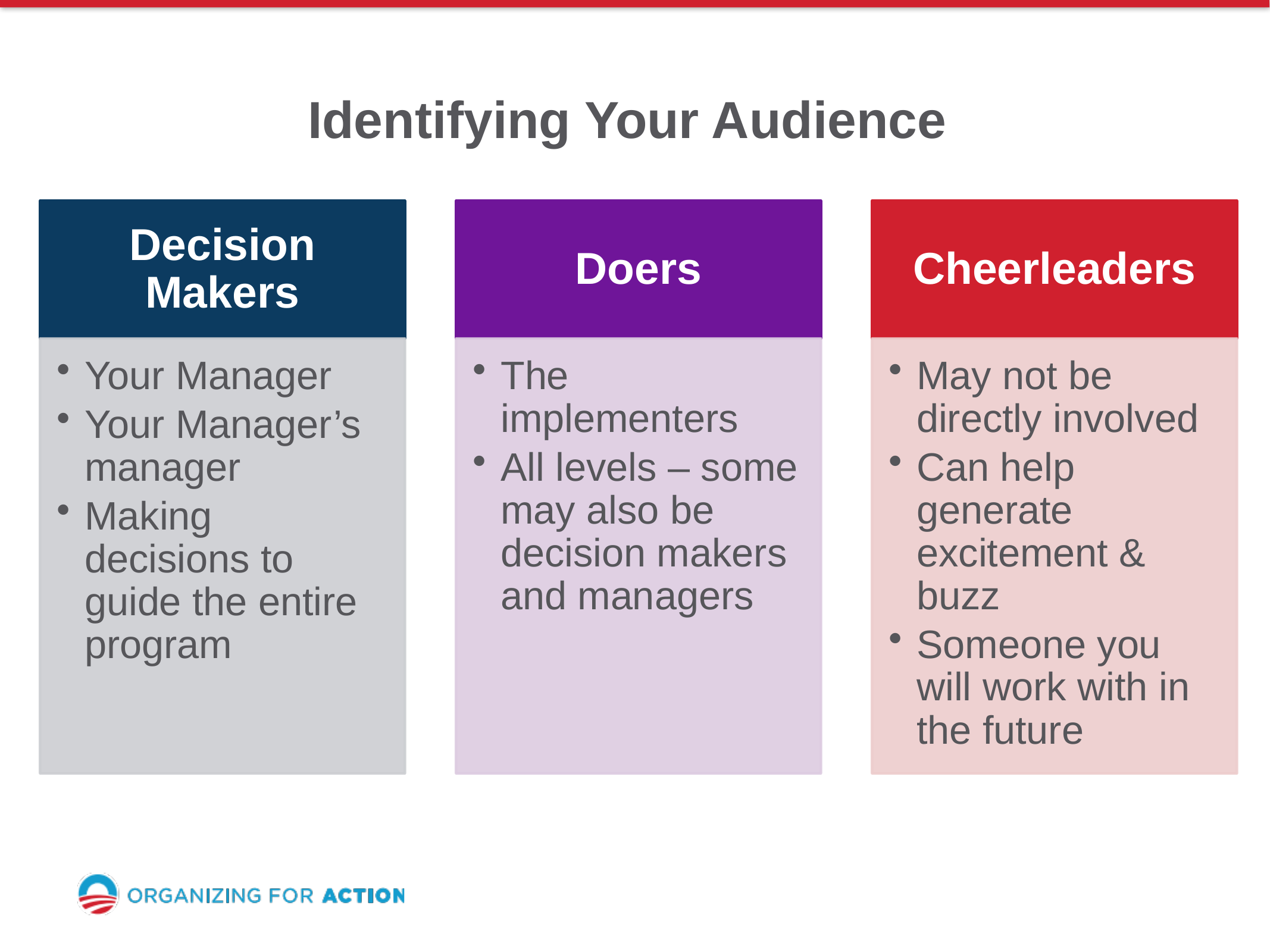

Identifying Your Audience
Decision Makers
Your Manager
Your Manager’s manager
Making decisions to guide the entire program
Doers
The implementers
All levels – some may also be decision makers and managers
Cheerleaders
May not be directly involved
Can help generate excitement & buzz
Someone you will work with in the future